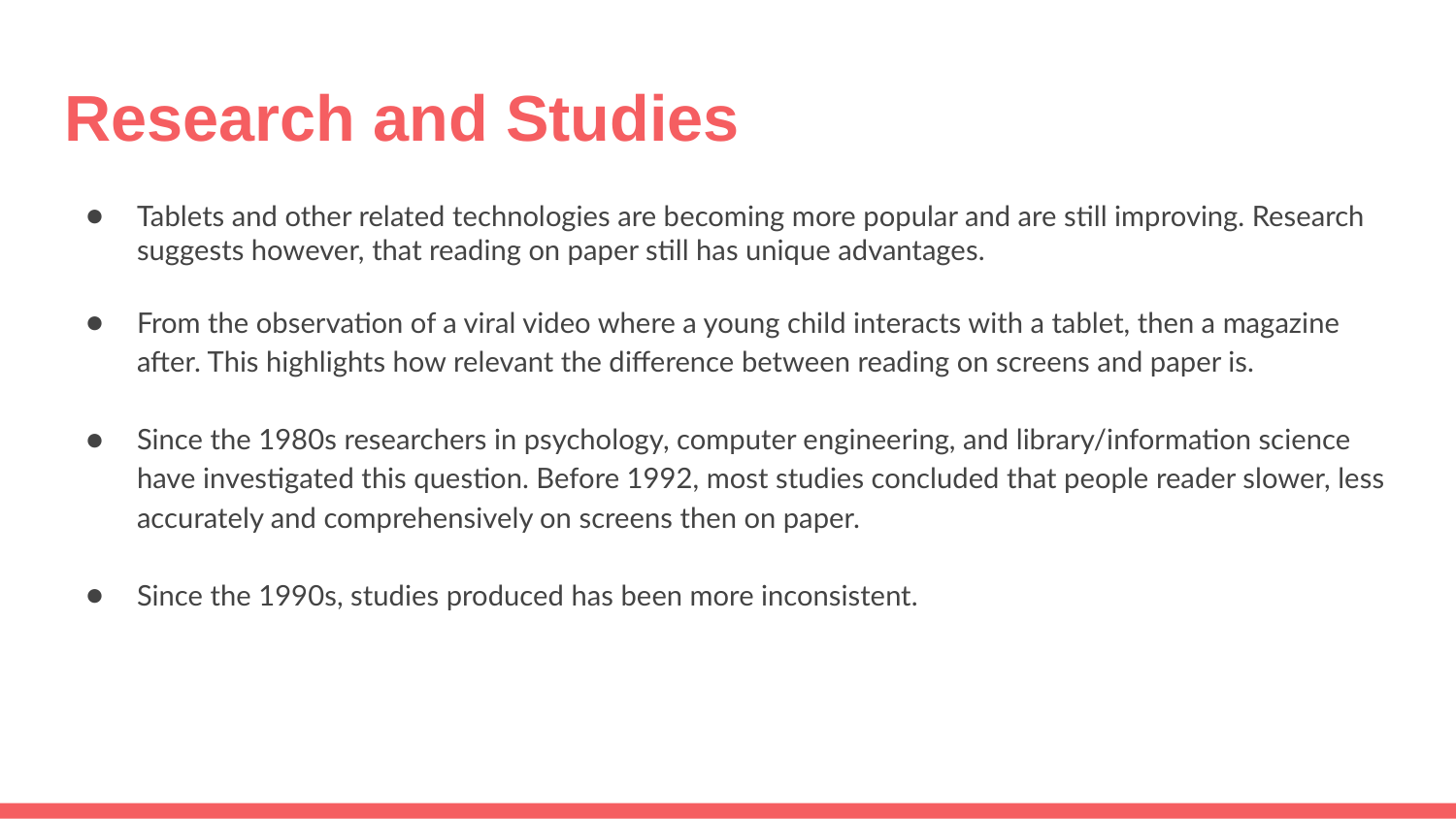

# Research and Studies
Tablets and other related technologies are becoming more popular and are still improving. Research suggests however, that reading on paper still has unique advantages.
From the observation of a viral video where a young child interacts with a tablet, then a magazine after. This highlights how relevant the difference between reading on screens and paper is.
Since the 1980s researchers in psychology, computer engineering, and library/information science have investigated this question. Before 1992, most studies concluded that people reader slower, less accurately and comprehensively on screens then on paper.
Since the 1990s, studies produced has been more inconsistent.